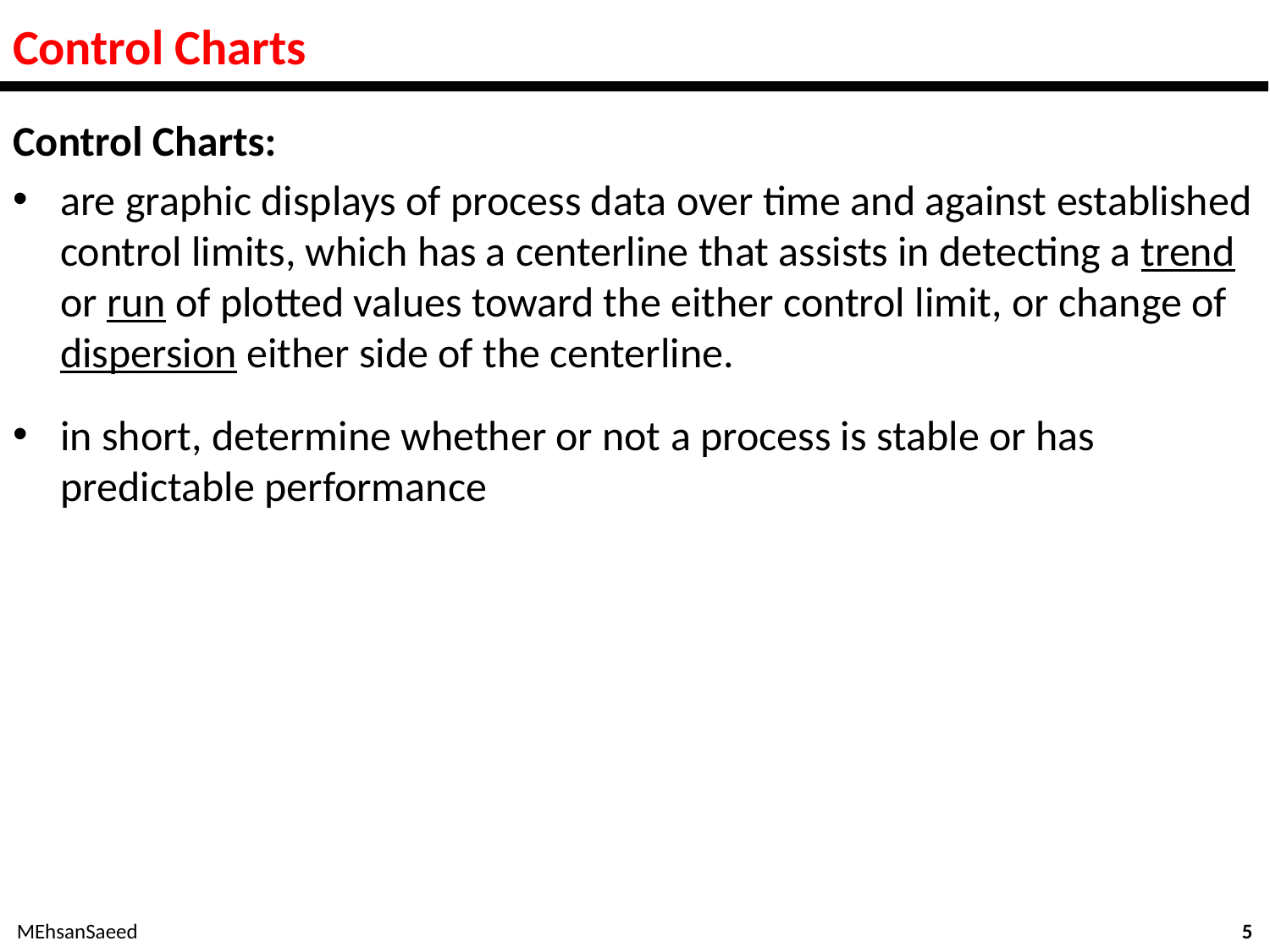

# Control Charts
Control Charts:
are graphic displays of process data over time and against established control limits, which has a centerline that assists in detecting a trend or run of plotted values toward the either control limit, or change of dispersion either side of the centerline.
in short, determine whether or not a process is stable or has predictable performance
MEhsanSaeed
5